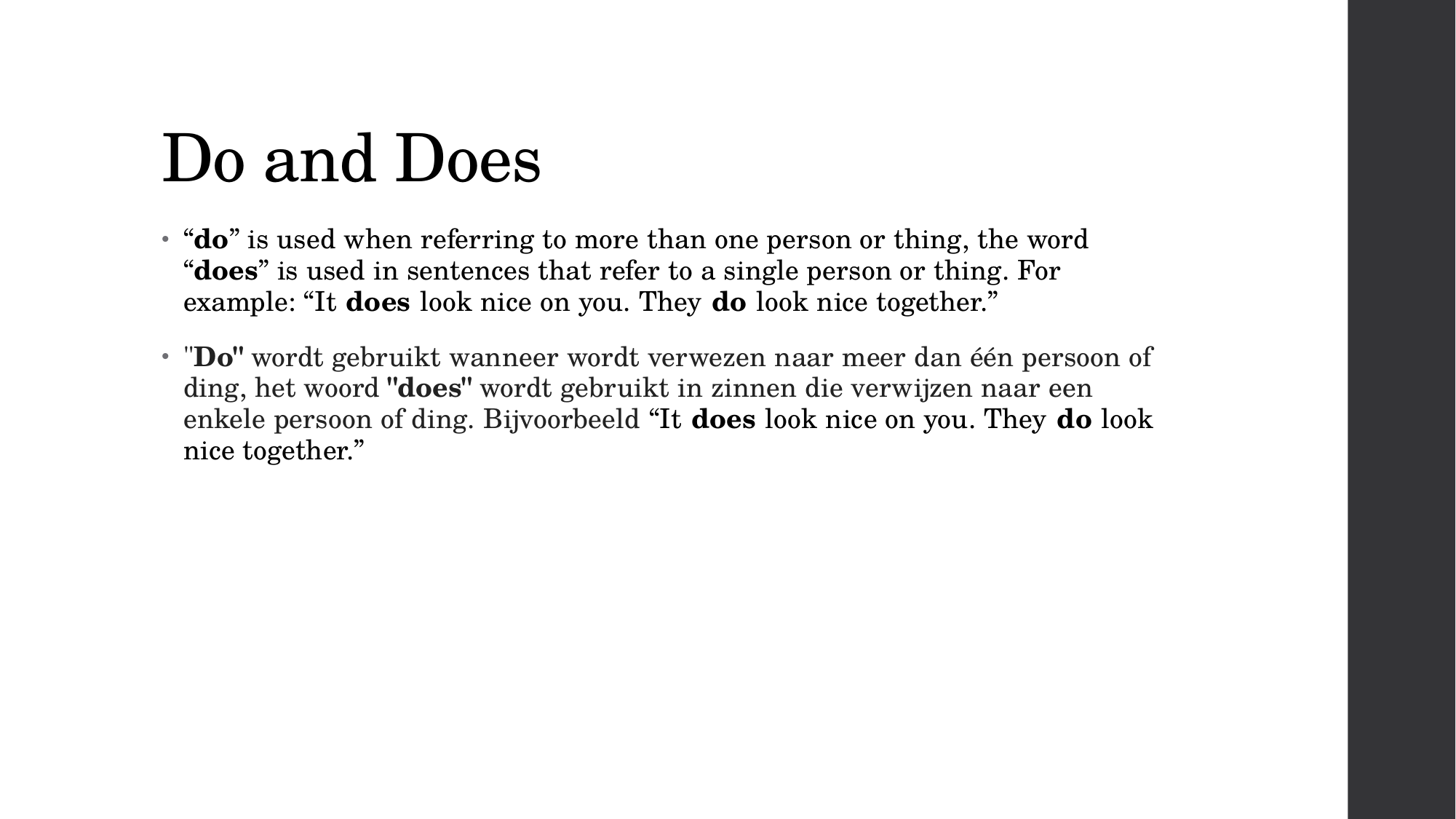

# Do and Does
“do” is used when referring to more than one person or thing, the word “does” is used in sentences that refer to a single person or thing. For example: “It does look nice on you. They do look nice together.”
"Do" wordt gebruikt wanneer wordt verwezen naar meer dan één persoon of ding, het woord "does" wordt gebruikt in zinnen die verwijzen naar een enkele persoon of ding. Bijvoorbeeld “It does look nice on you. They do look nice together.”